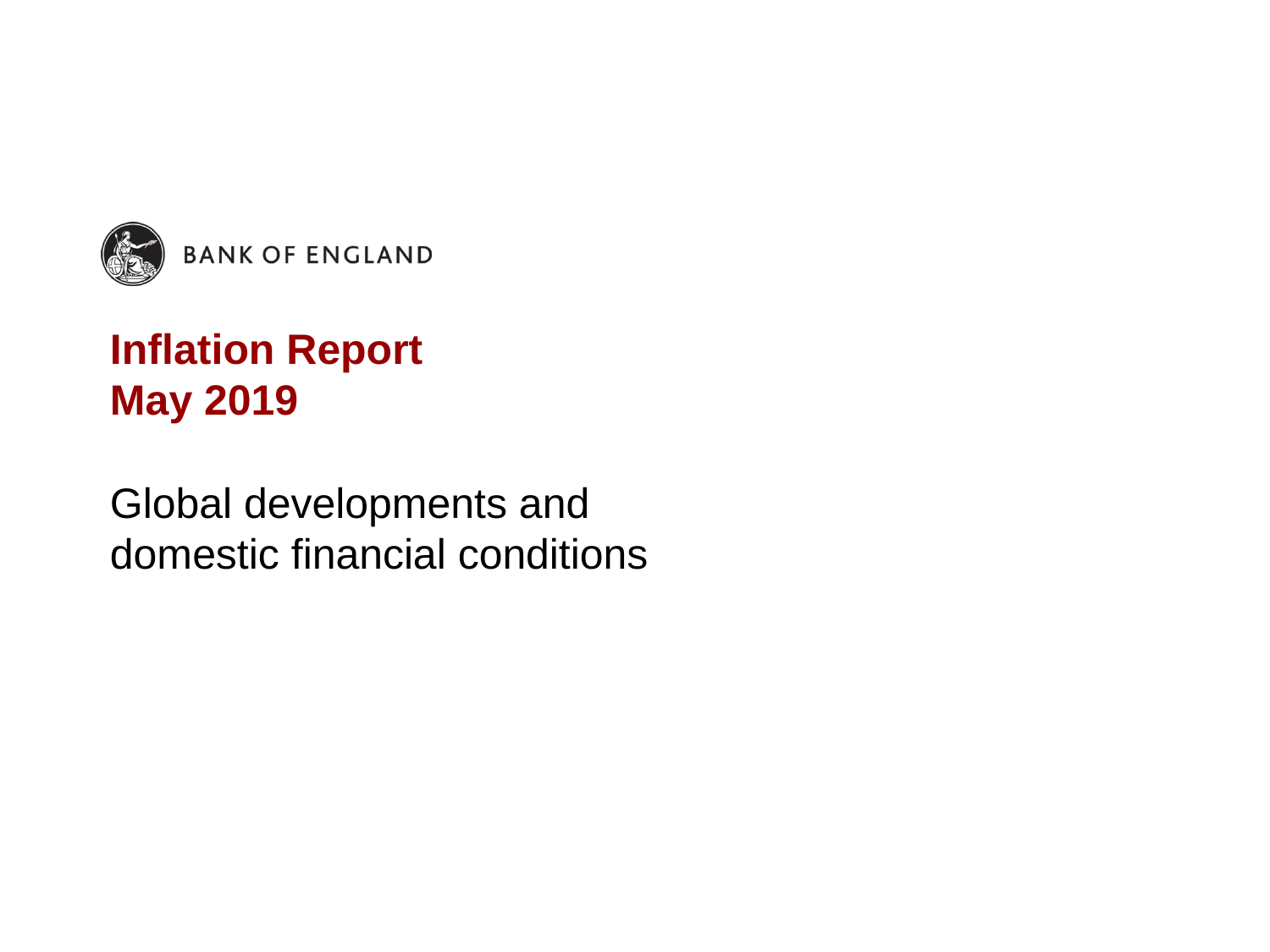

# Inflation Report May 2019
Global developments and
domestic financial conditions